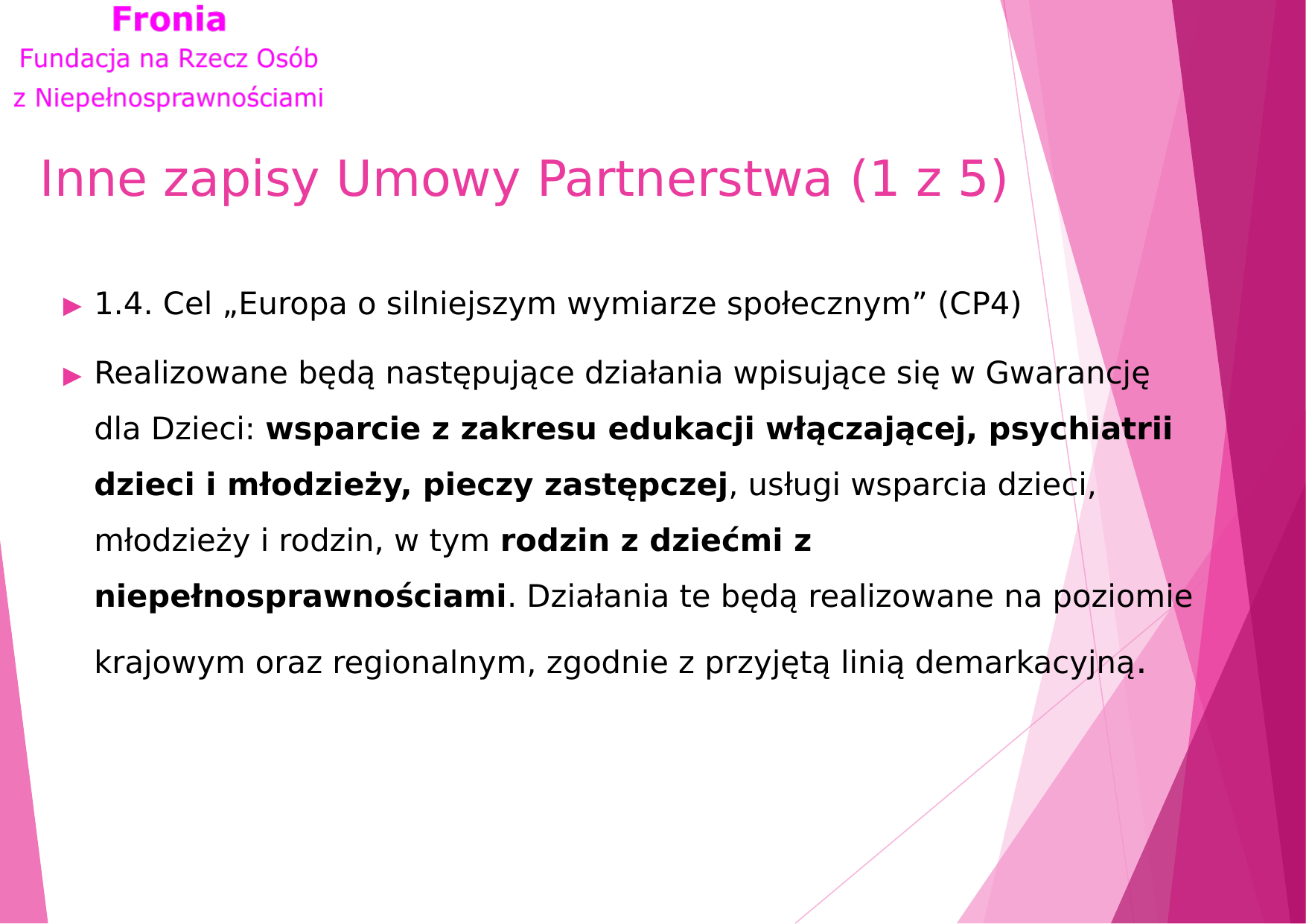

# Inne zapisy Umowy Partnerstwa (1 z 5)
1.4. Cel „Europa o silniejszym wymiarze społecznym” (CP4)
Realizowane będą następujące działania wpisujące się w Gwarancję dla Dzieci: wsparcie z zakresu edukacji włączającej, psychiatrii dzieci i młodzieży, pieczy zastępczej, usługi wsparcia dzieci, młodzieży i rodzin, w tym rodzin z dziećmi z niepełnosprawnościami. Działania te będą realizowane na poziomie krajowym oraz regionalnym, zgodnie z przyjętą linią demarkacyjną.